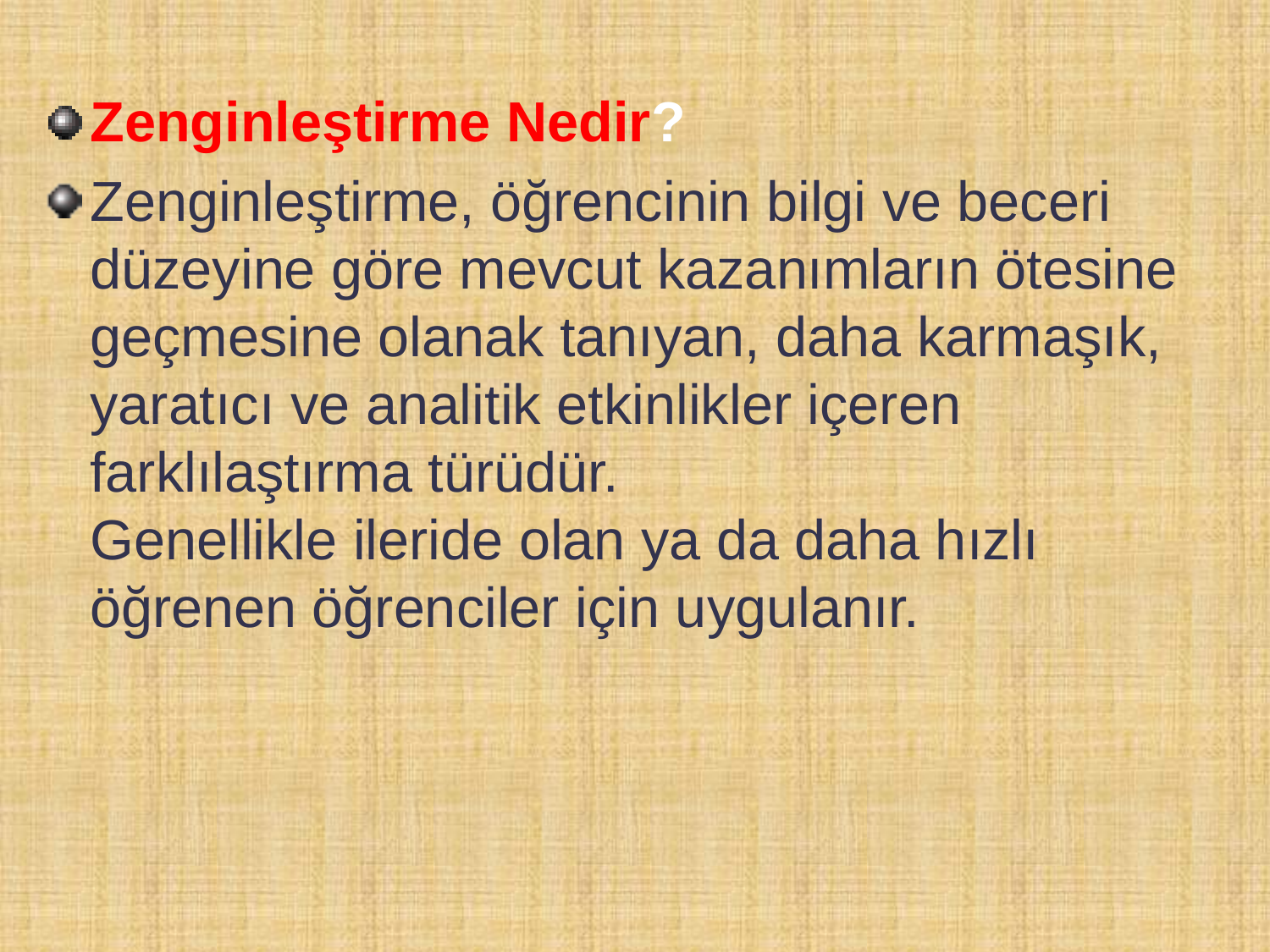

Zenginleştirme Nedir?
Zenginleştirme, öğrencinin bilgi ve beceri düzeyine göre mevcut kazanımların ötesine geçmesine olanak tanıyan, daha karmaşık, yaratıcı ve analitik etkinlikler içeren farklılaştırma türüdür.
Genellikle ileride olan ya da daha hızlı öğrenen öğrenciler için uygulanır.